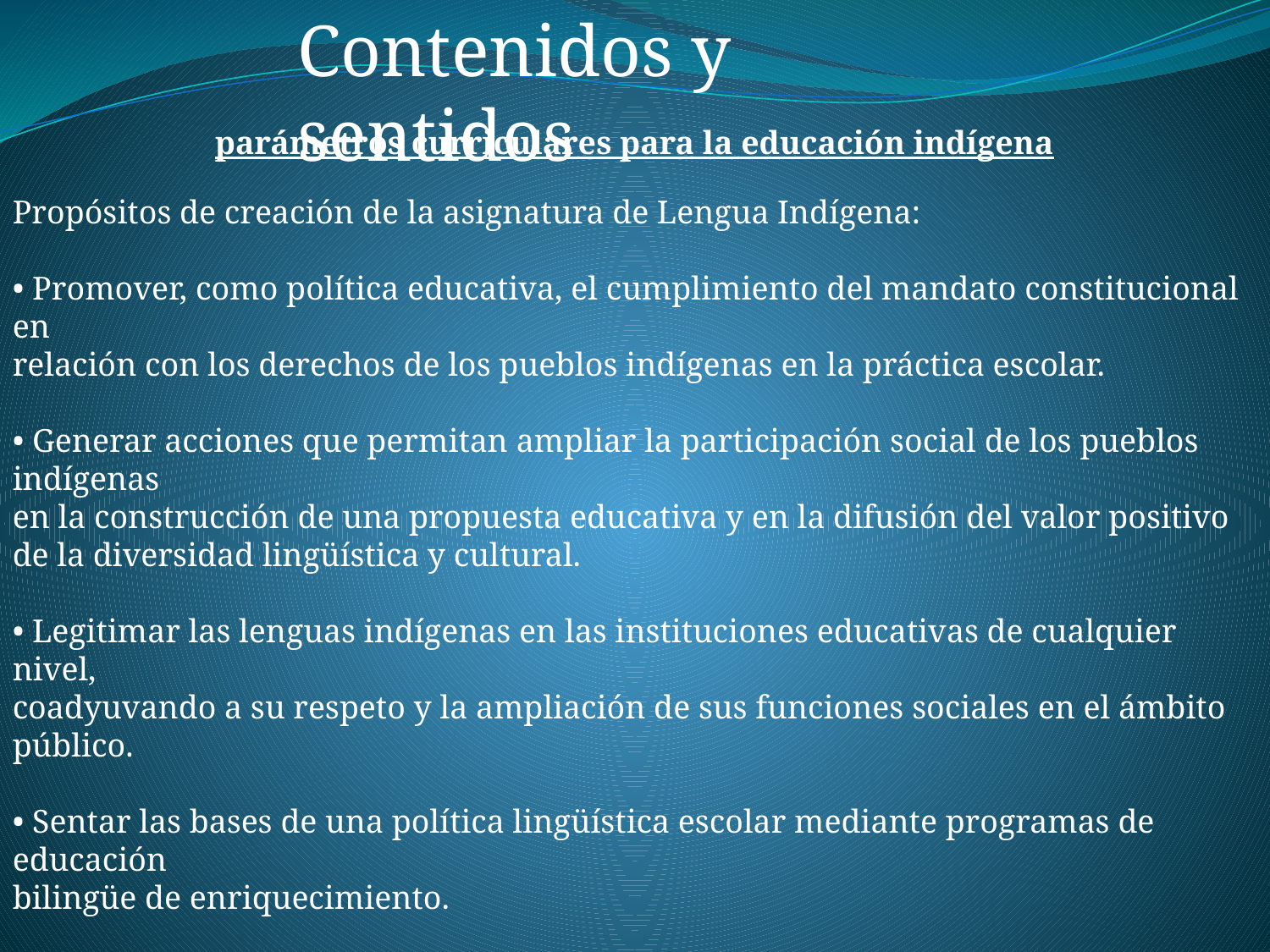

Contenidos y sentidos
parámetros curriculares para la educación indígena
Propósitos de creación de la asignatura de Lengua Indígena:

• Promover, como política educativa, el cumplimiento del mandato constitucional en
relación con los derechos de los pueblos indígenas en la práctica escolar.

• Generar acciones que permitan ampliar la participación social de los pueblos indígenas
en la construcción de una propuesta educativa y en la difusión del valor positivo de la diversidad lingüística y cultural.

• Legitimar las lenguas indígenas en las instituciones educativas de cualquier nivel,
coadyuvando a su respeto y la ampliación de sus funciones sociales en el ámbito  público.

• Sentar las bases de una política lingüística escolar mediante programas de educación
bilingüe de enriquecimiento.

• Poner en práctica una propuesta didáctica concreta capaz de generar experiencias,
testimonios y resultados que muestren el valor de la diversidad como un beneficio
para el logro de los aprendizajes esperados.